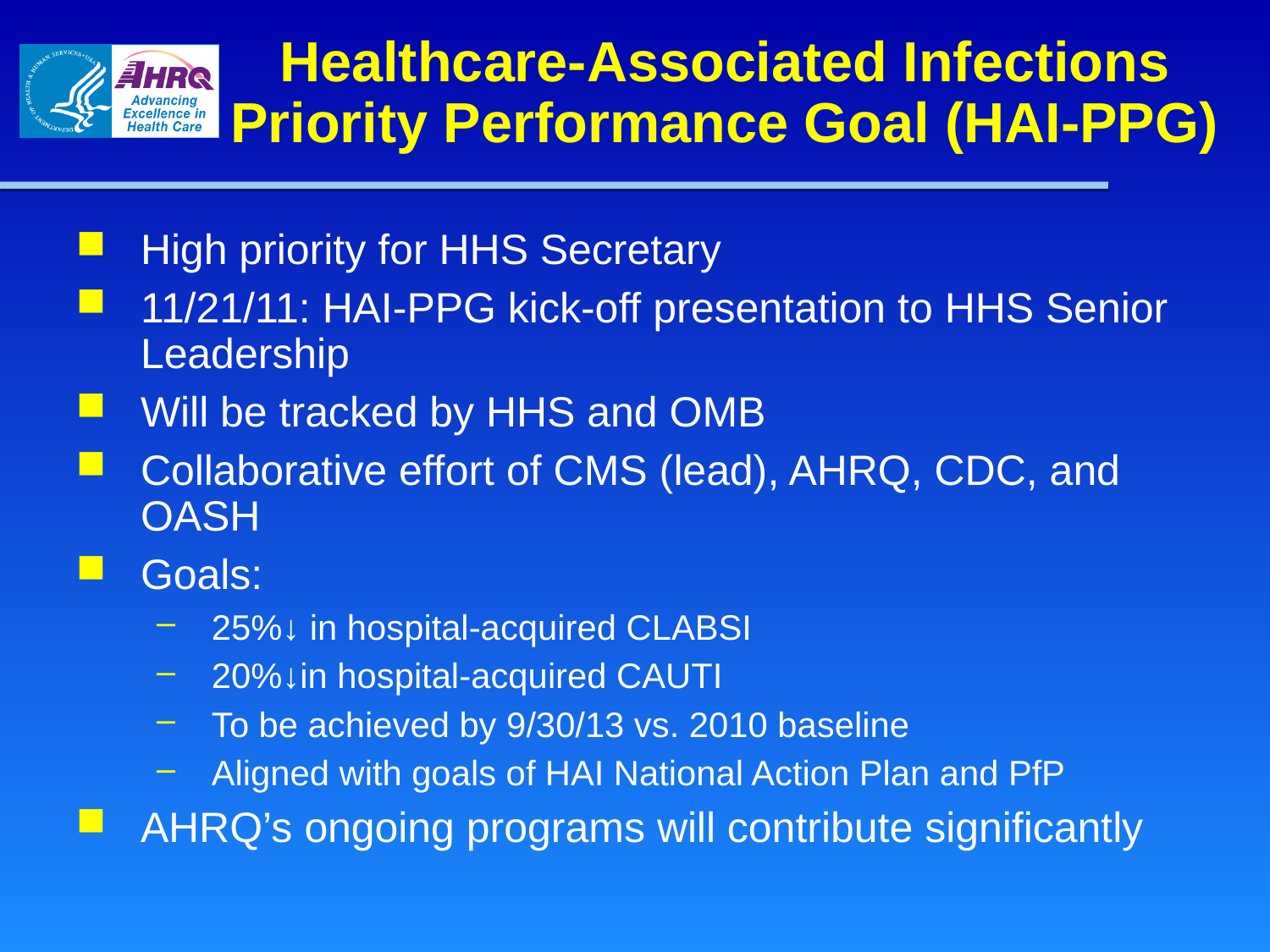

# Healthcare-Associated Infections Priority Performance Goal (HAI-PPG)
High priority for HHS Secretary
11/21/11: HAI-PPG kick-off presentation to HHS Senior Leadership
Will be tracked by HHS and OMB
Collaborative effort of CMS (lead), AHRQ, CDC, and OASH
Goals:
25%↓ in hospital-acquired CLABSI
20%↓in hospital-acquired CAUTI
To be achieved by 9/30/13 vs. 2010 baseline
Aligned with goals of HAI National Action Plan and PfP
AHRQ’s ongoing programs will contribute significantly